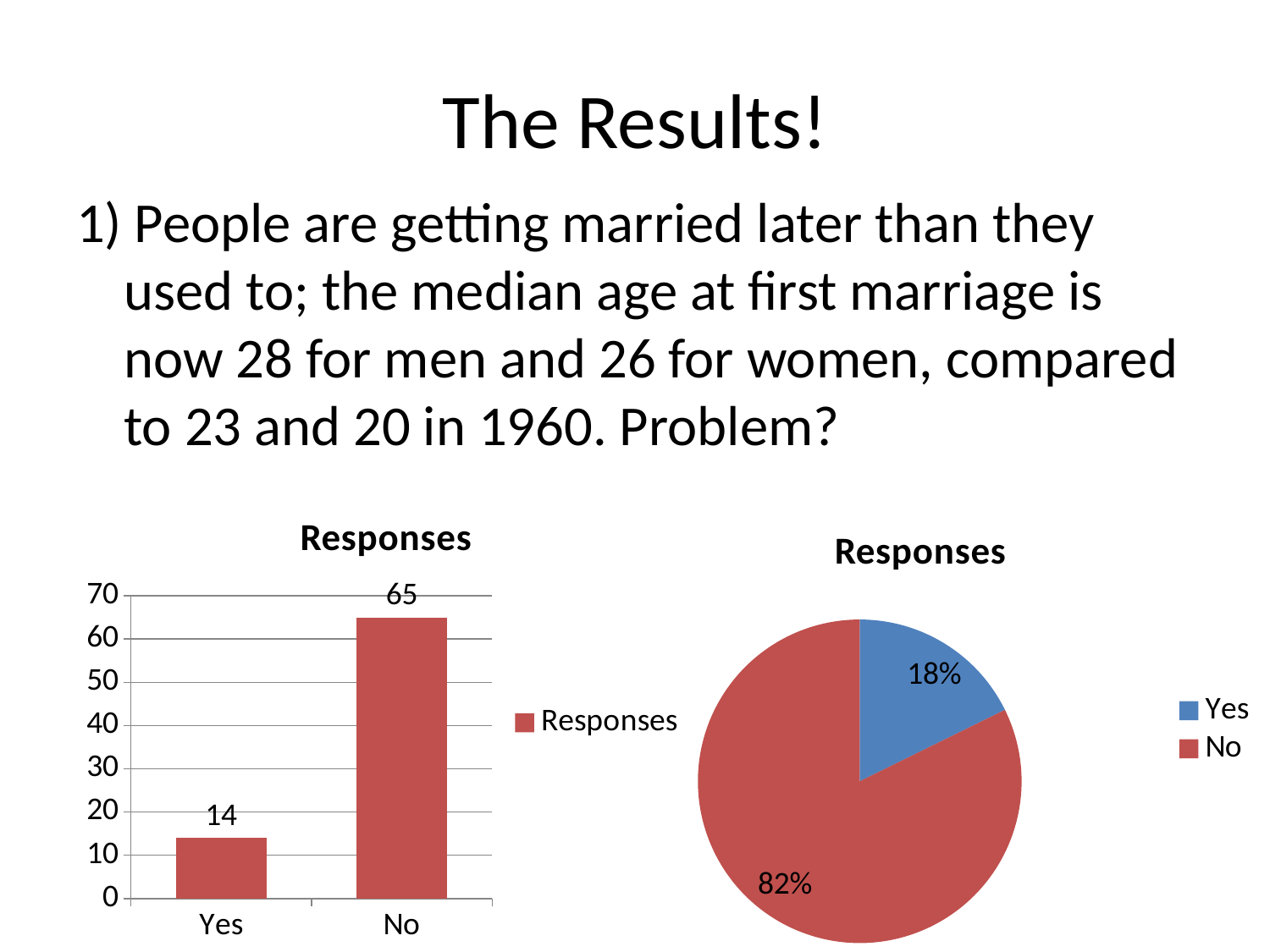

# The Results!
1) People are getting married later than they used to; the median age at first marriage is now 28 for men and 26 for women, compared to 23 and 20 in 1960. Problem?

### Chart:

| Category | Responses |
|---|---|
| Yes | 14.0 |
| No | 65.0 |

### Chart:

| Category | Responses |
|---|---|
| Yes | 14.0 |
| No | 65.0 |